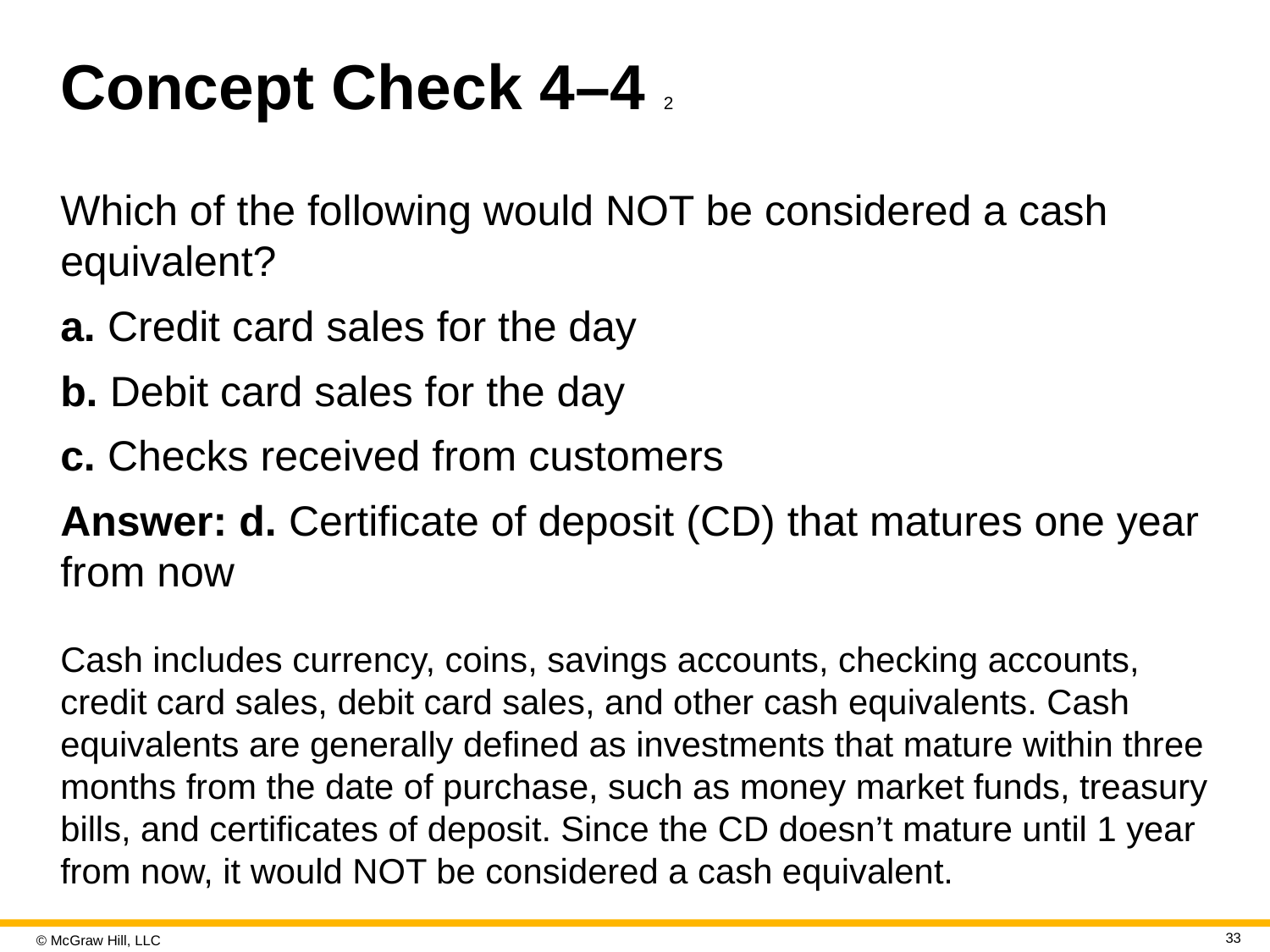

# Concept Check 4–4 2
Which of the following would NOT be considered a cash equivalent?
a. Credit card sales for the day
b. Debit card sales for the day
c. Checks received from customers
Answer: d. Certificate of deposit (CD) that matures one year from now
Cash includes currency, coins, savings accounts, checking accounts, credit card sales, debit card sales, and other cash equivalents. Cash equivalents are generally defined as investments that mature within three months from the date of purchase, such as money market funds, treasury bills, and certificates of deposit. Since the CD doesn’t mature until 1 year from now, it would NOT be considered a cash equivalent.
33